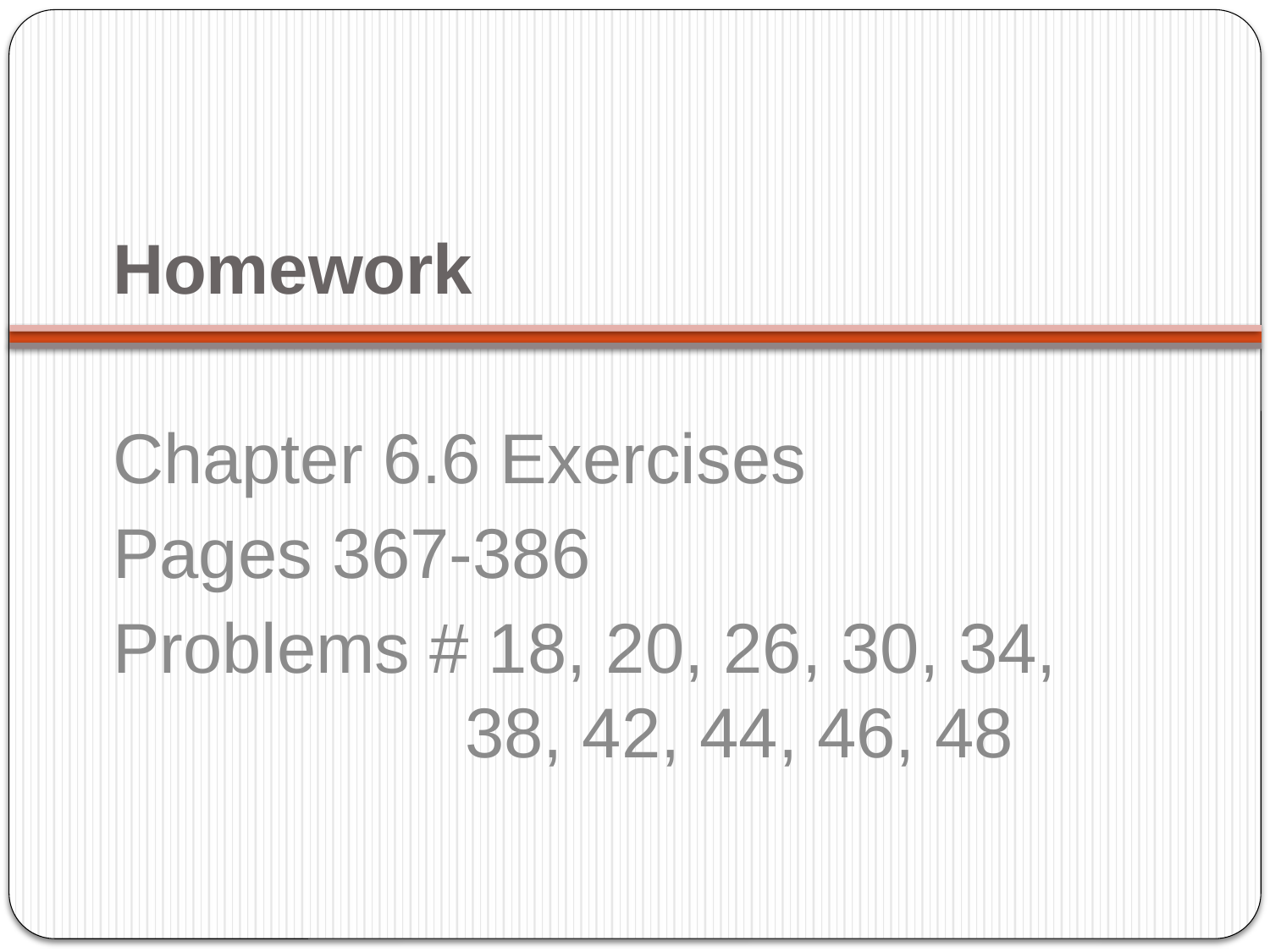

# Homework
Chapter 6.6 Exercises
Pages 367-386
Problems # 18, 20, 26, 30, 34,
		     38, 42, 44, 46, 48